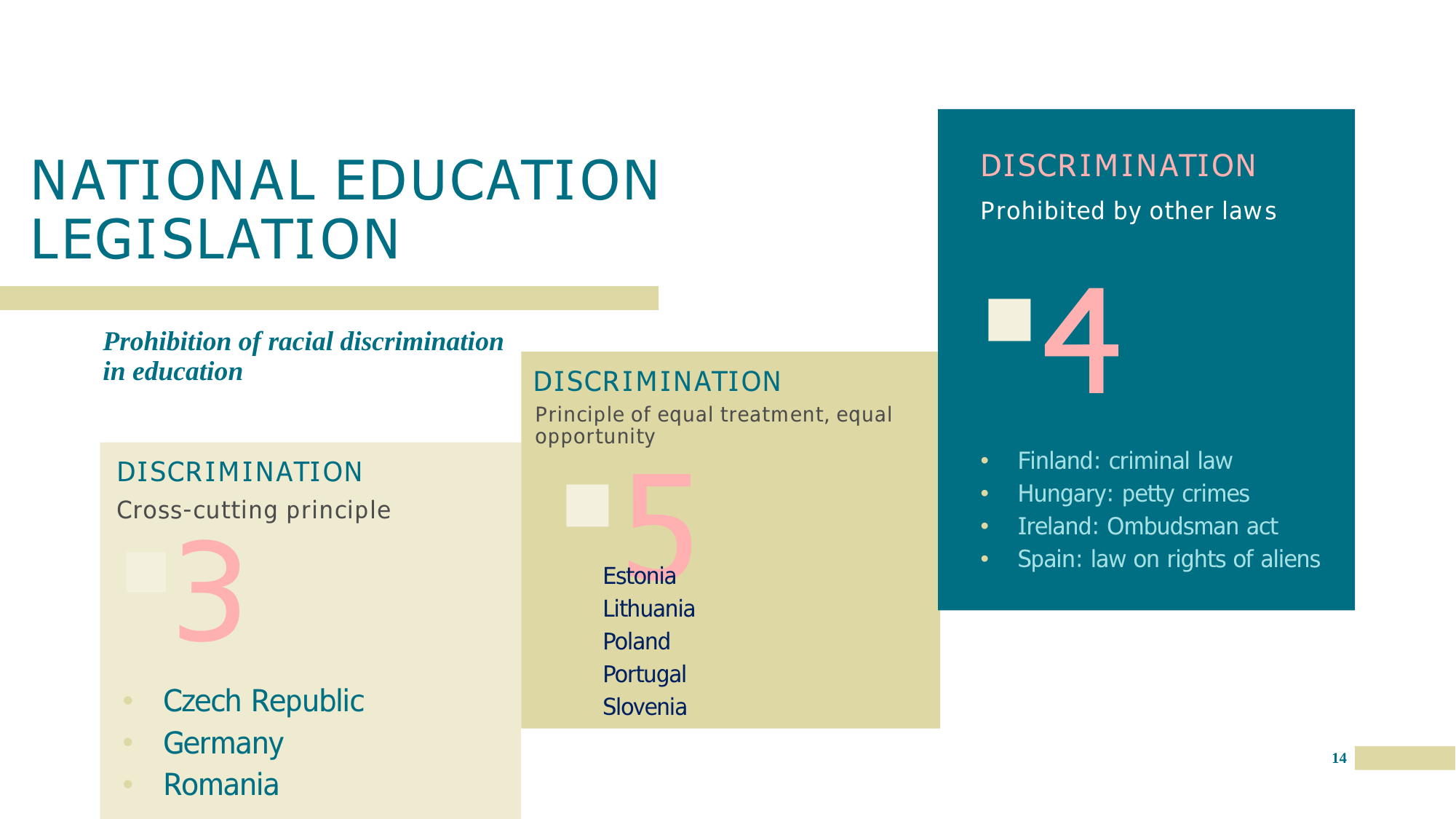

# NATIONAL EDUCATION LEGISLATION
DISCRIMINATION
Prohibited by other laws
4
 DISCRIMINATION
Prohibition of racial discrimination in education
Principle of equal treatment, equal opportunity
Finland: criminal law
Hungary: petty crimes
Ireland: Ombudsman act
Spain: law on rights of aliens
5
DISCRIMINATION
Cross-cutting principle
3
Estonia
Lithuania
Poland
Portugal
Slovenia
Czech Republic
Germany
Romania
14